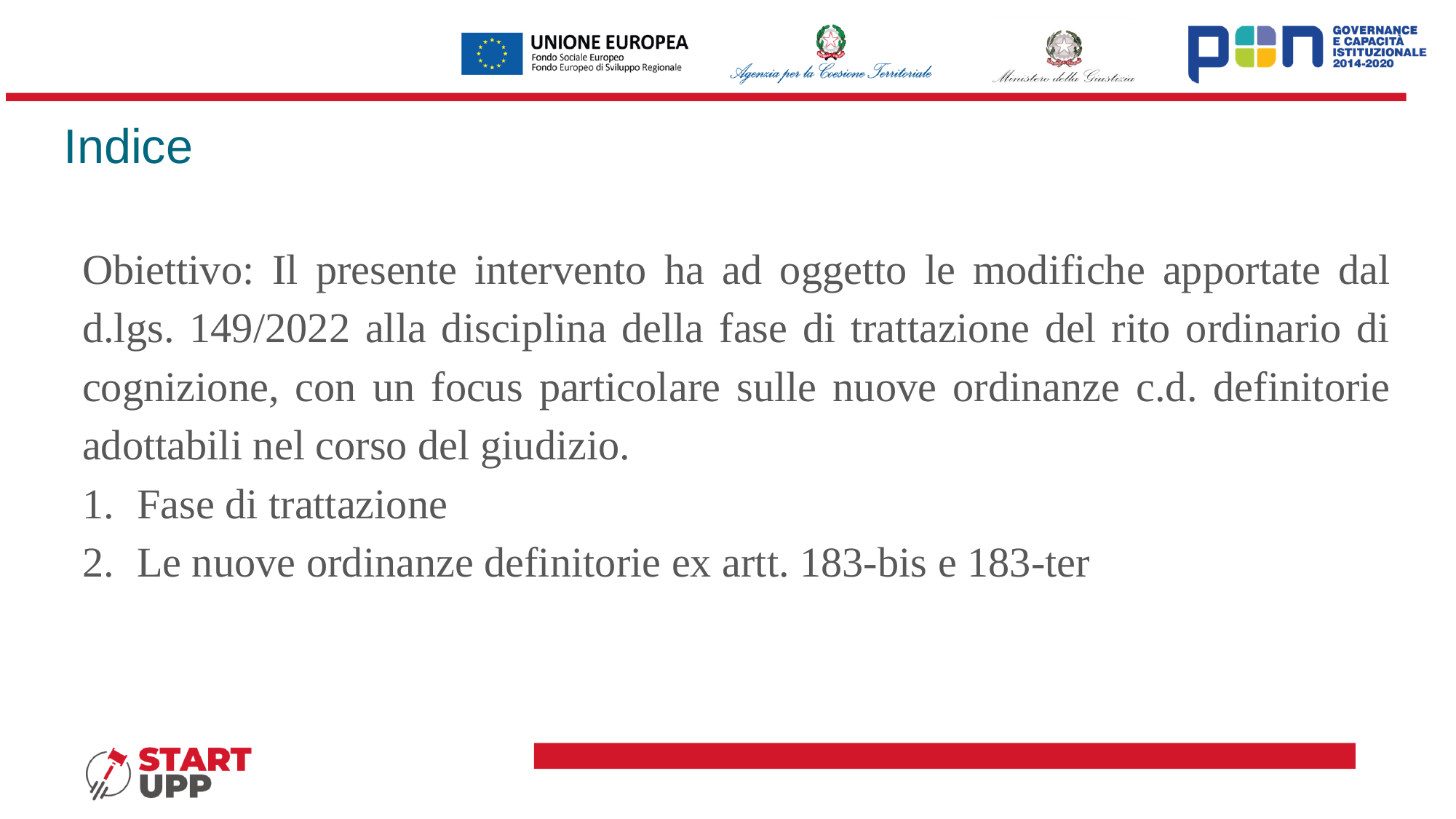

# Indice
Obiettivo: Il presente intervento ha ad oggetto le modifiche apportate dal d.lgs. 149/2022 alla disciplina della fase di trattazione del rito ordinario di cognizione, con un focus particolare sulle nuove ordinanze c.d. definitorie adottabili nel corso del giudizio.
Fase di trattazione
Le nuove ordinanze definitorie ex artt. 183-bis e 183-ter